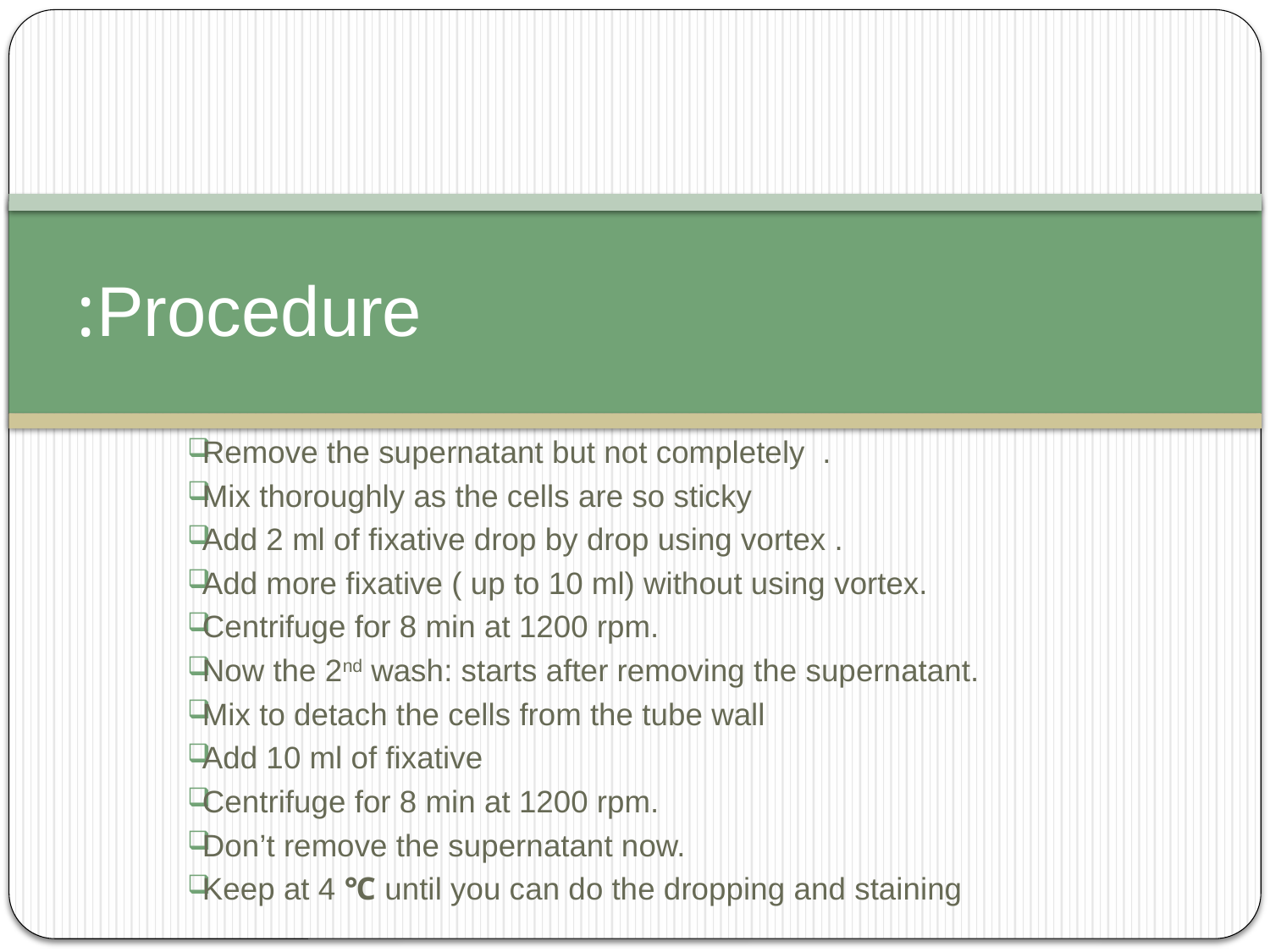

# Procedure:
Remove the supernatant but not completely  .
Mix thoroughly as the cells are so sticky
Add 2 ml of fixative drop by drop using vortex .
Add more fixative ( up to 10 ml) without using vortex.
Centrifuge for 8 min at 1200 rpm.
Now the 2nd wash: starts after removing the supernatant.
Mix to detach the cells from the tube wall
Add 10 ml of fixative
Centrifuge for 8 min at 1200 rpm.
Don’t remove the supernatant now.
Keep at 4 ℃ until you can do the dropping and staining